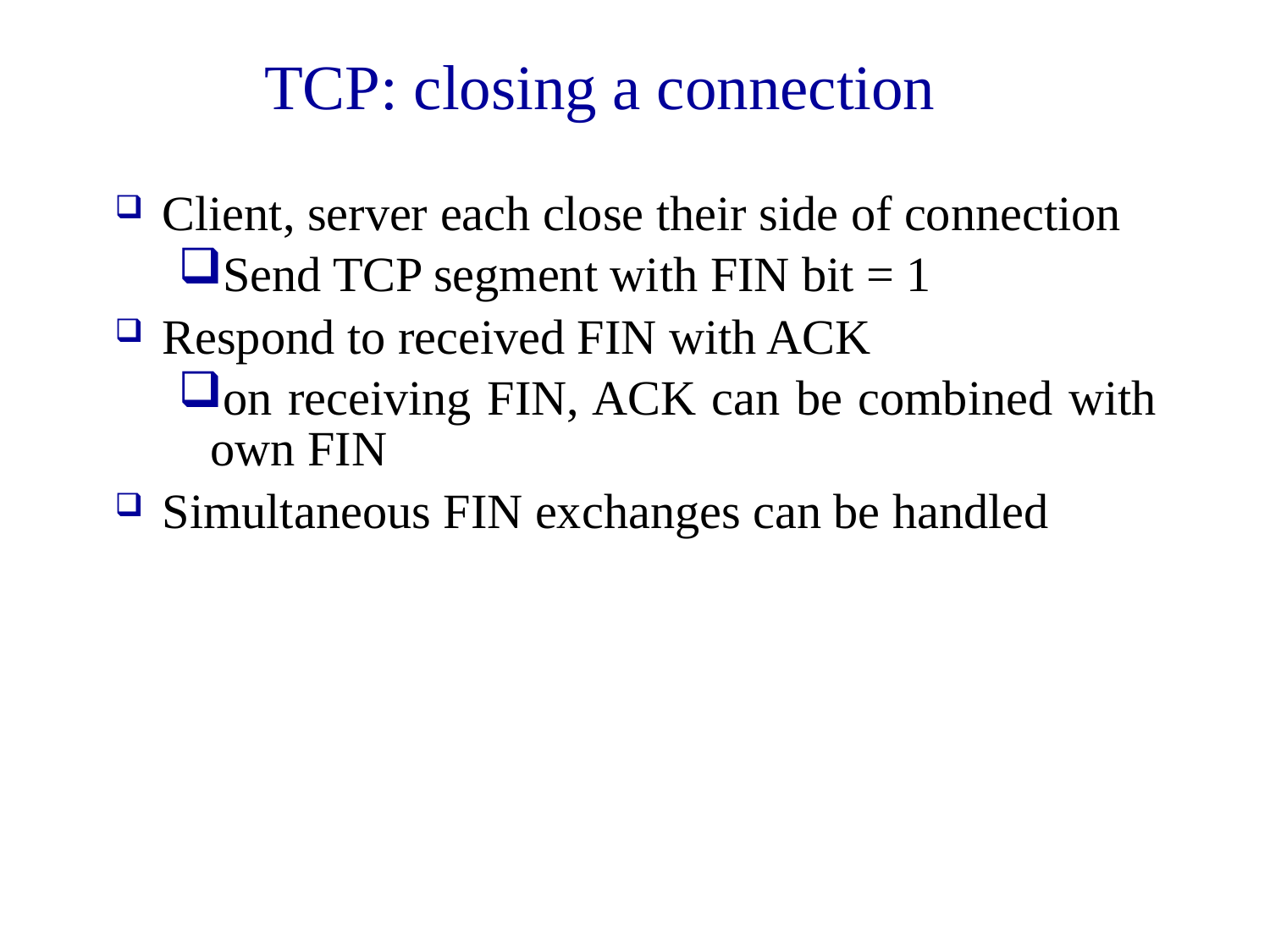

TCP: closing a connection
Client, server each close their side of connection
Send TCP segment with FIN bit = 1
Respond to received FIN with ACK
on receiving FIN, ACK can be combined with own FIN
Simultaneous FIN exchanges can be handled